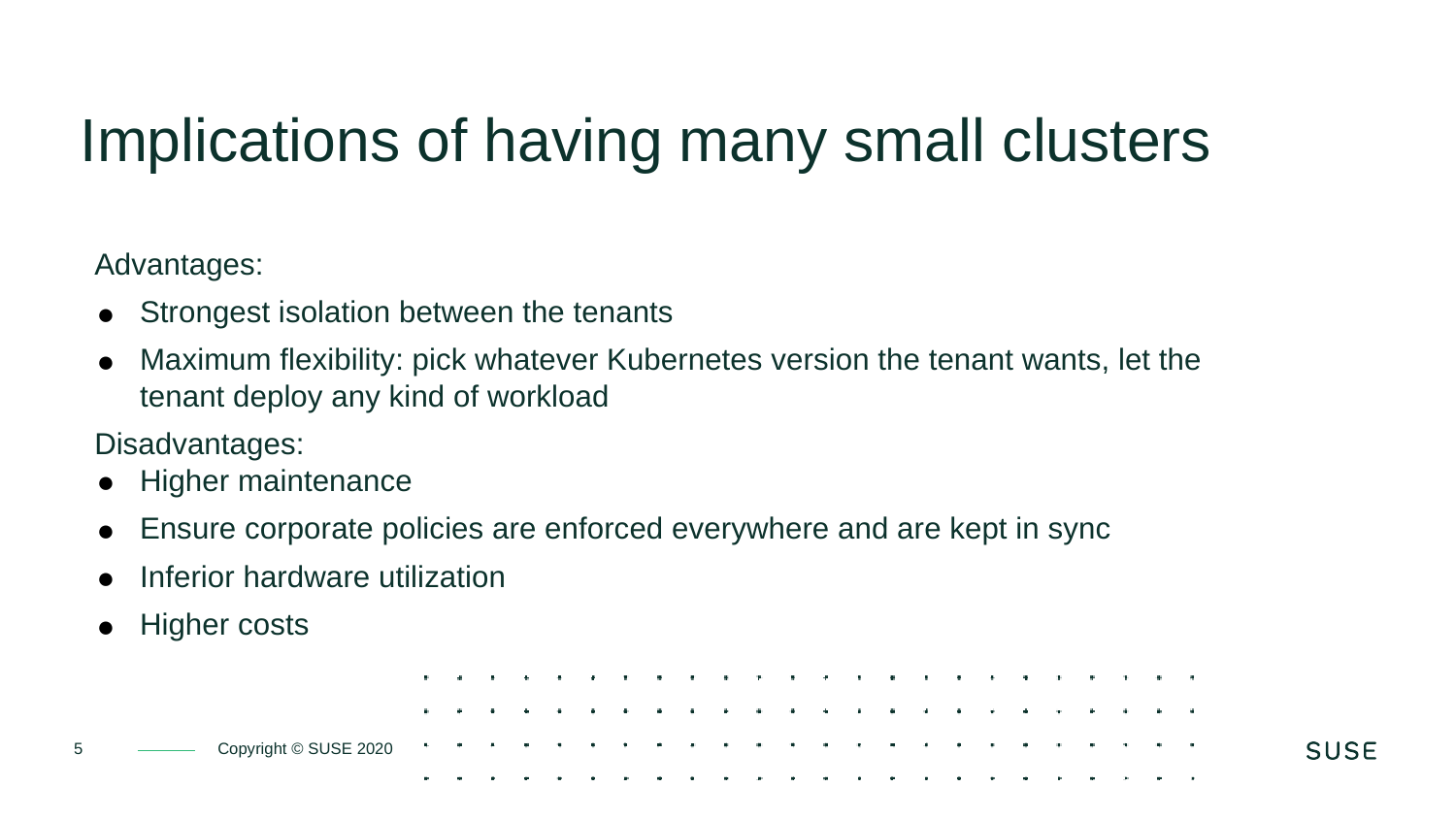

Implications of having many small clusters
Advantages:
Strongest isolation between the tenants
Maximum flexibility: pick whatever Kubernetes version the tenant wants, let the tenant deploy any kind of workload
Disadvantages:
Higher maintenance
Ensure corporate policies are enforced everywhere and are kept in sync
Inferior hardware utilization
Higher costs